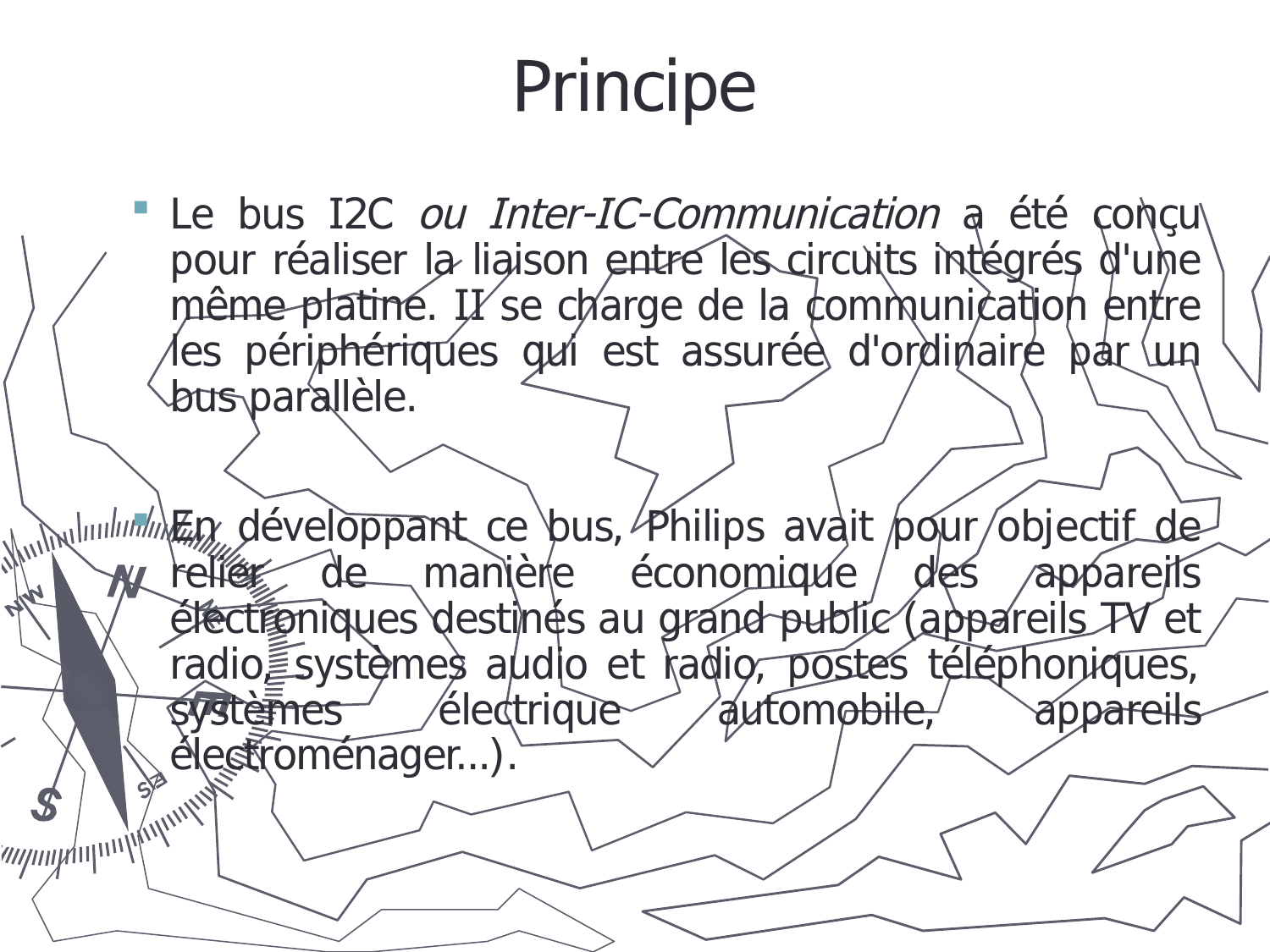

# Principe
Le bus I2C ou Inter-IC-Communication a été conçu pour réaliser la liaison entre les circuits intégrés d'une même platine. II se charge de la communication entre les périphériques qui est assurée d'ordinaire par un bus parallèle.

En développant ce bus, Philips avait pour objectif de relier de manière économique des appareils électroniques destinés au grand public (appareils TV et radio, systèmes audio et radio, postes téléphoniques, systèmes électrique automobile, appareils électroménager…).